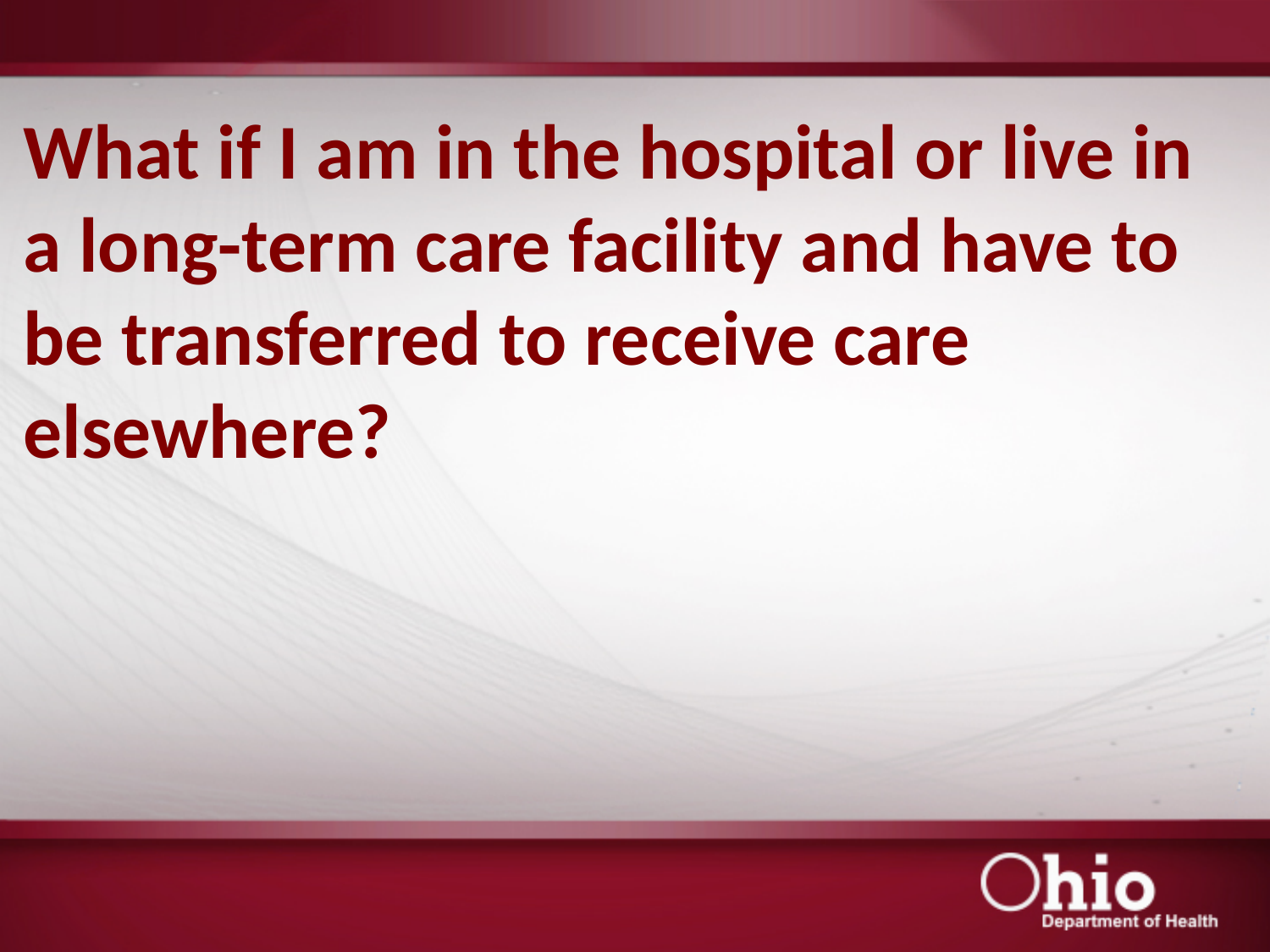

# What if I am in the hospital or live in a long-term care facility and have to be transferred to receive care elsewhere?